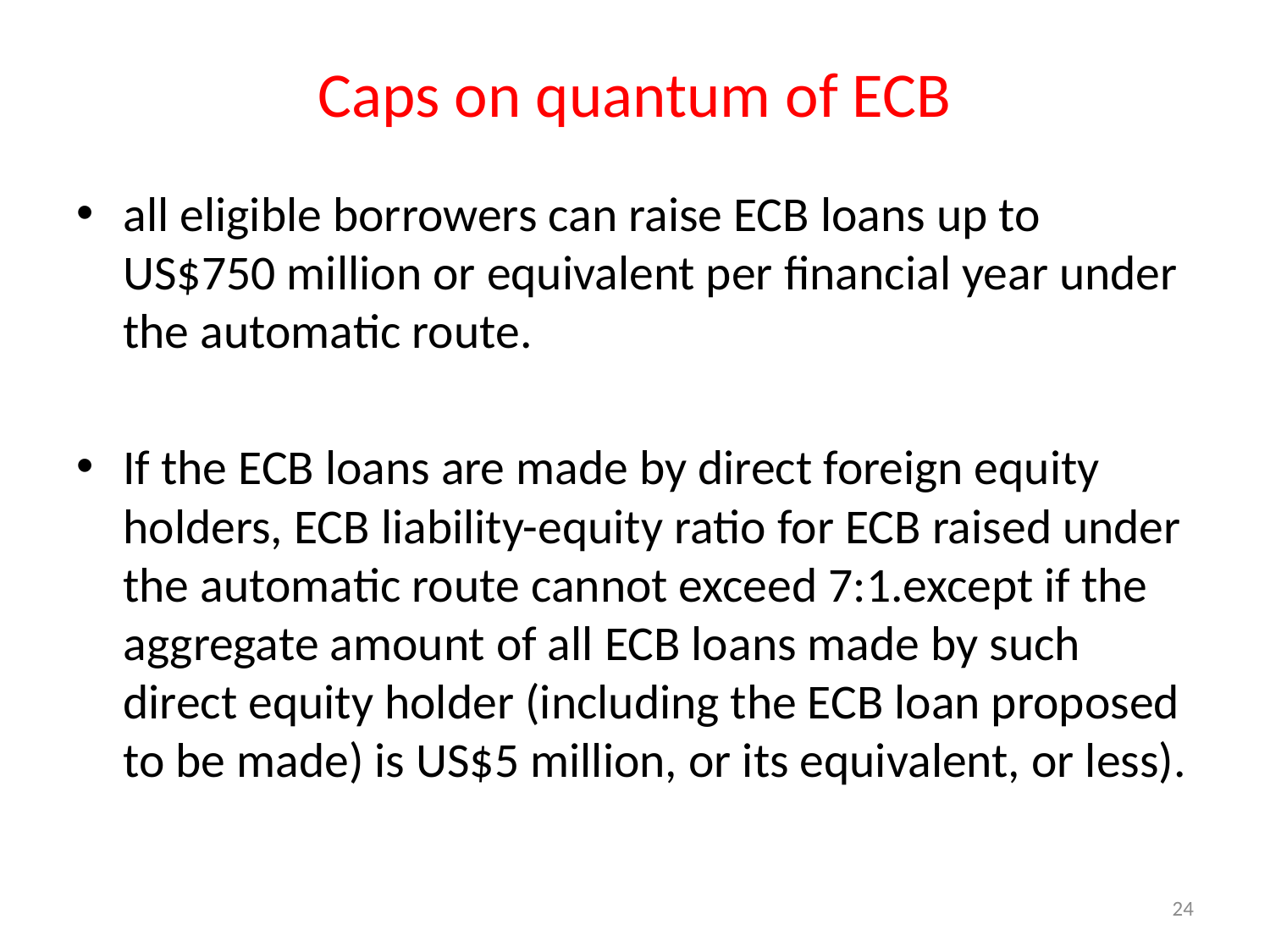

# Caps on quantum of ECB
all eligible borrowers can raise ECB loans up to US$750 million or equivalent per financial year under the automatic route.

If the ECB loans are made by direct foreign equity holders, ECB liability-equity ratio for ECB raised under the automatic route cannot exceed 7:1.except if the aggregate amount of all ECB loans made by such direct equity holder (including the ECB loan proposed to be made) is US$5 million, or its equivalent, or less).

24